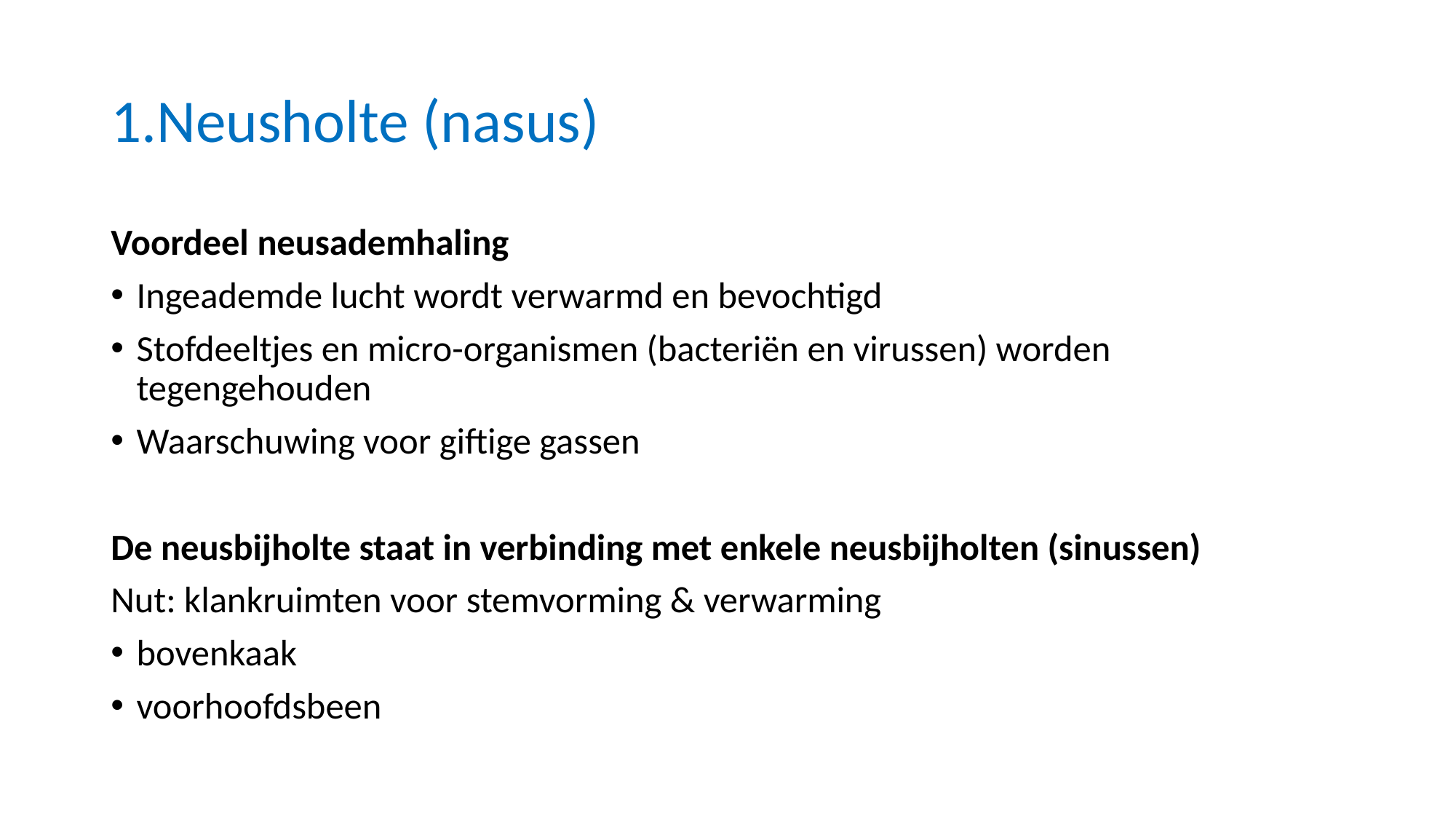

# 1.Neusholte (nasus)
Voordeel neusademhaling
Ingeademde lucht wordt verwarmd en bevochtigd
Stofdeeltjes en micro-organismen (bacteriën en virussen) worden tegengehouden
Waarschuwing voor giftige gassen

De neusbijholte staat in verbinding met enkele neusbijholten (sinussen)
Nut: klankruimten voor stemvorming & verwarming
bovenkaak
voorhoofdsbeen